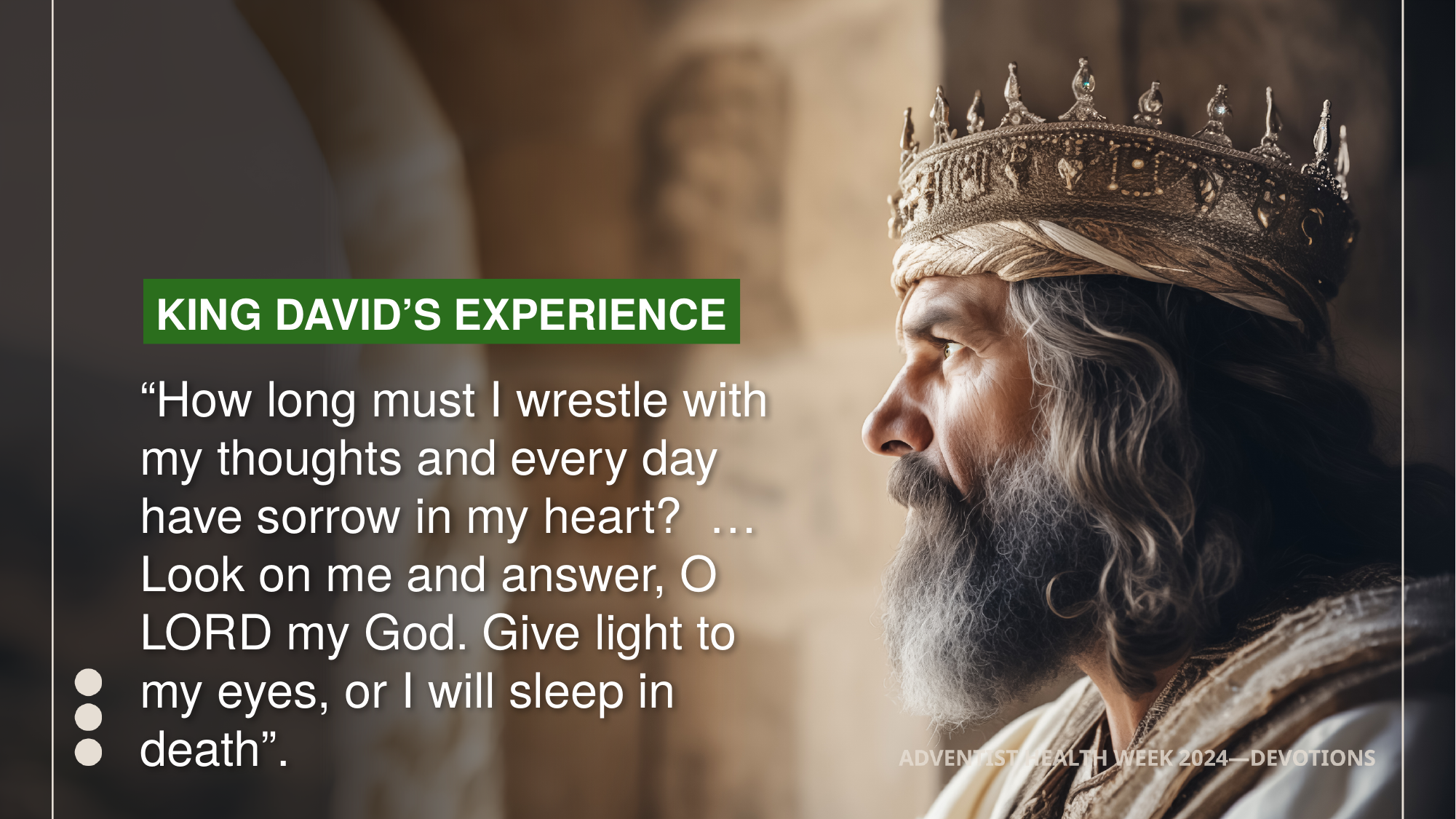

KING DAVID’S EXPERIENCE
“How long must I wrestle with my thoughts and every day have sorrow in my heart?  … Look on me and answer, O LORD my God. Give light to my eyes, or I will sleep in death”.